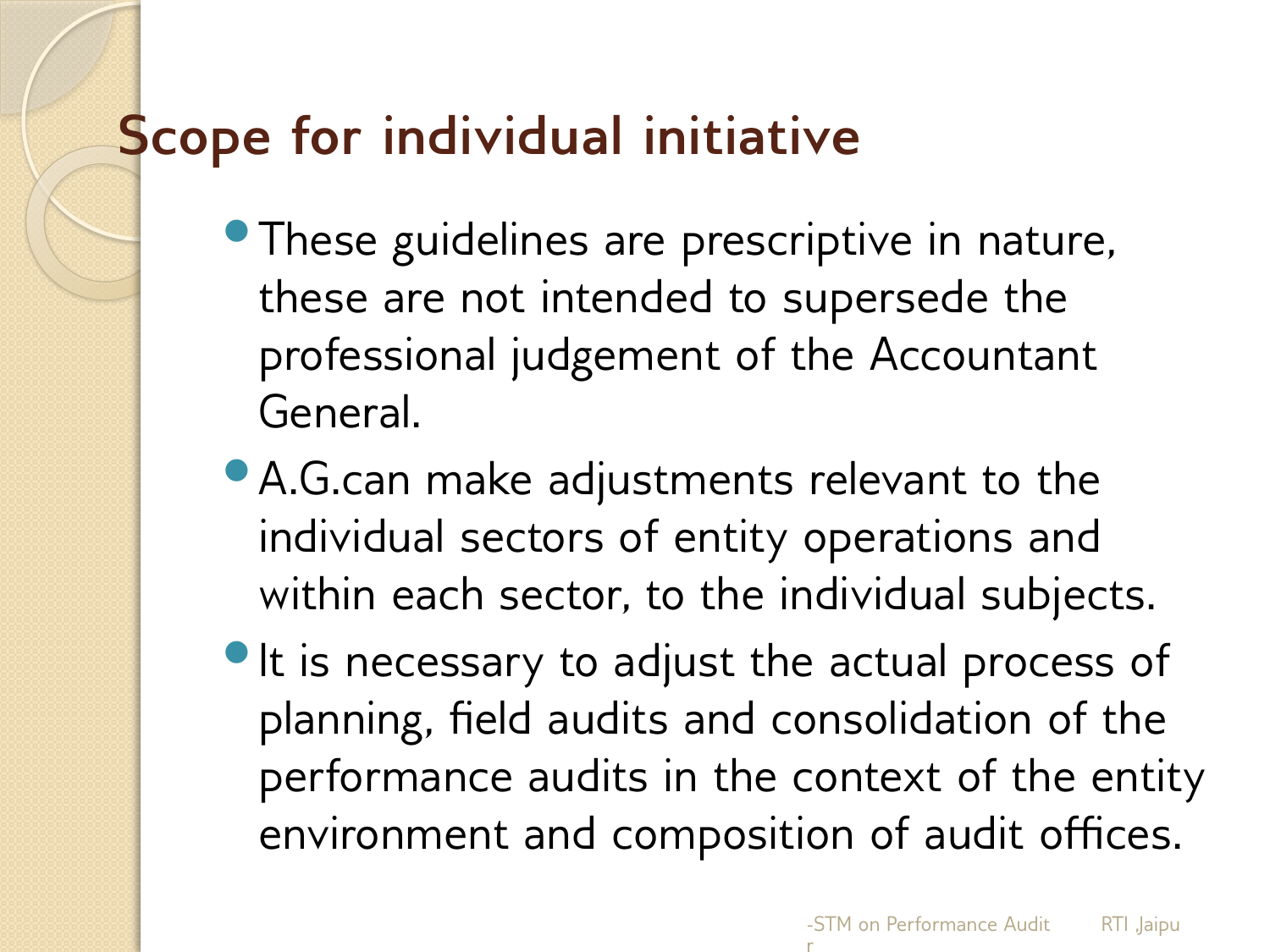

# Scope for individual initiative
These guidelines are prescriptive in nature, these are not intended to supersede the professional judgement of the Accountant General.
A.G.can make adjustments relevant to the individual sectors of entity operations and within each sector, to the individual subjects.
It is necessary to adjust the actual process of planning, field audits and consolidation of the performance audits in the context of the entity environment and composition of audit offices.
-STM on Performance Audit        RTI ,Jaipur